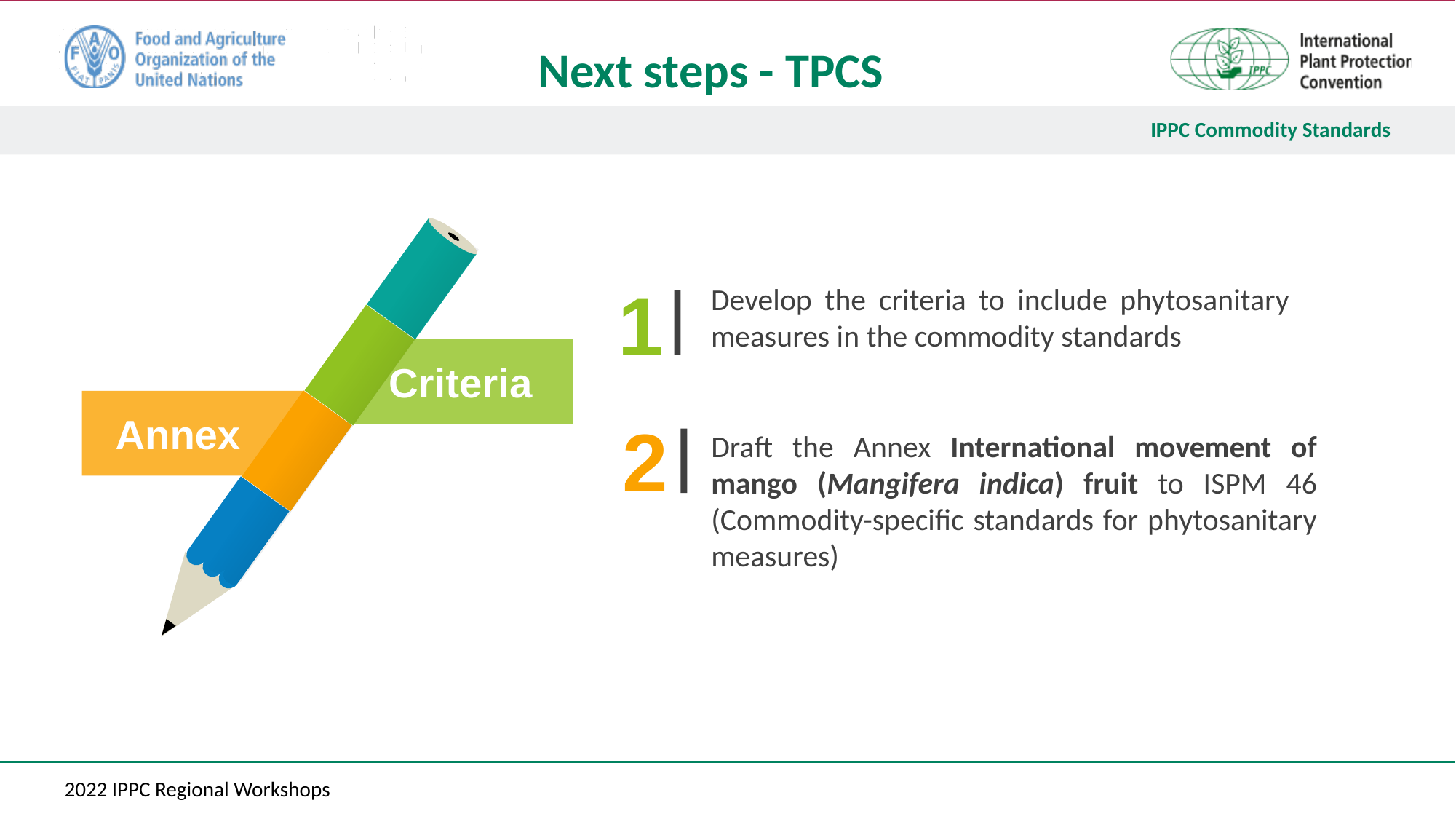

# Next steps - TPCS

1
Develop the criteria to include phytosanitary measures in the commodity standards

Criteria
  Annex
2
Draft the Annex International movement of mango (Mangifera indica) fruit to ISPM 46 (Commodity-specific standards for phytosanitary measures)